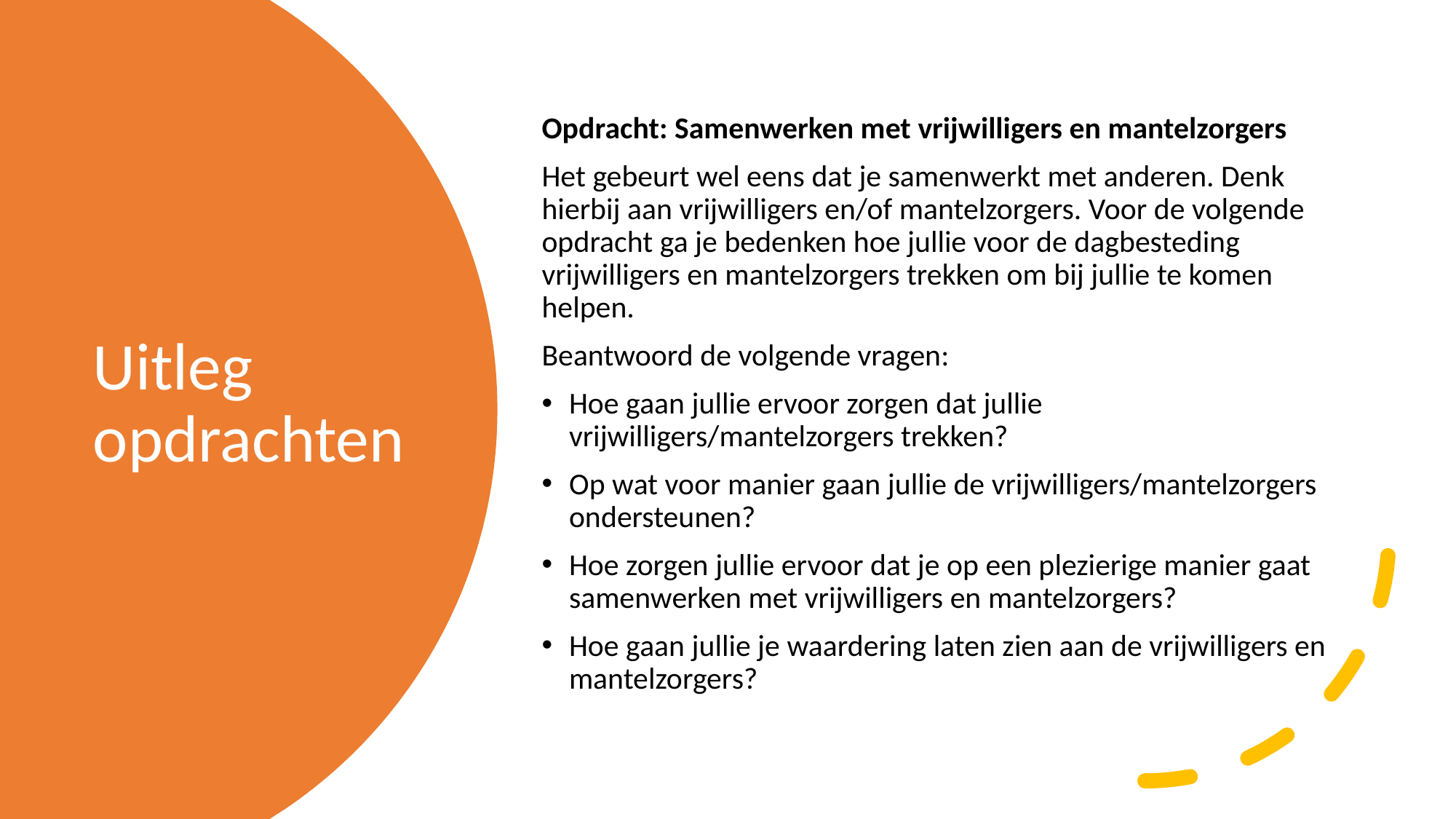

Opdracht: Samenwerken met vrijwilligers en mantelzorgers
Het gebeurt wel eens dat je samenwerkt met anderen. Denk hierbij aan vrijwilligers en/of mantelzorgers. Voor de volgende opdracht ga je bedenken hoe jullie voor de dagbesteding vrijwilligers en mantelzorgers trekken om bij jullie te komen helpen.
Beantwoord de volgende vragen:
Hoe gaan jullie ervoor zorgen dat jullie vrijwilligers/mantelzorgers trekken?
Op wat voor manier gaan jullie de vrijwilligers/mantelzorgers ondersteunen?
Hoe zorgen jullie ervoor dat je op een plezierige manier gaat samenwerken met vrijwilligers en mantelzorgers?
Hoe gaan jullie je waardering laten zien aan de vrijwilligers en mantelzorgers?
# Uitleg opdrachten